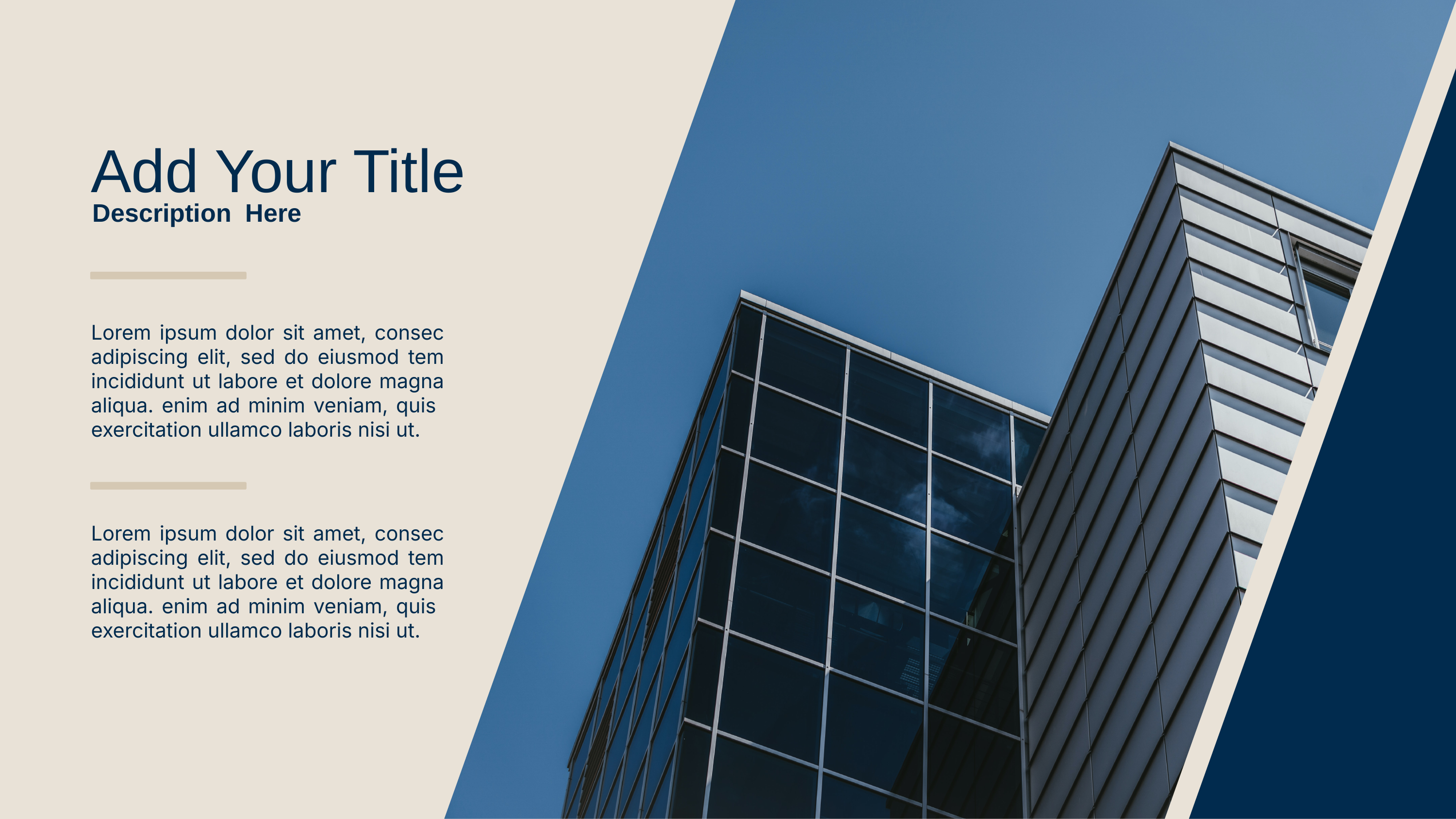

Add Your Title
Description  Here

Lorem ipsum dolor sit amet, consec adipiscing elit, sed do eiusmod tem incididunt ut labore et dolore magna aliqua. enim ad minim veniam, quis  exercitation ullamco laboris nisi ut.

Lorem ipsum dolor sit amet, consec adipiscing elit, sed do eiusmod tem incididunt ut labore et dolore magna aliqua. enim ad minim veniam, quis  exercitation ullamco laboris nisi ut.